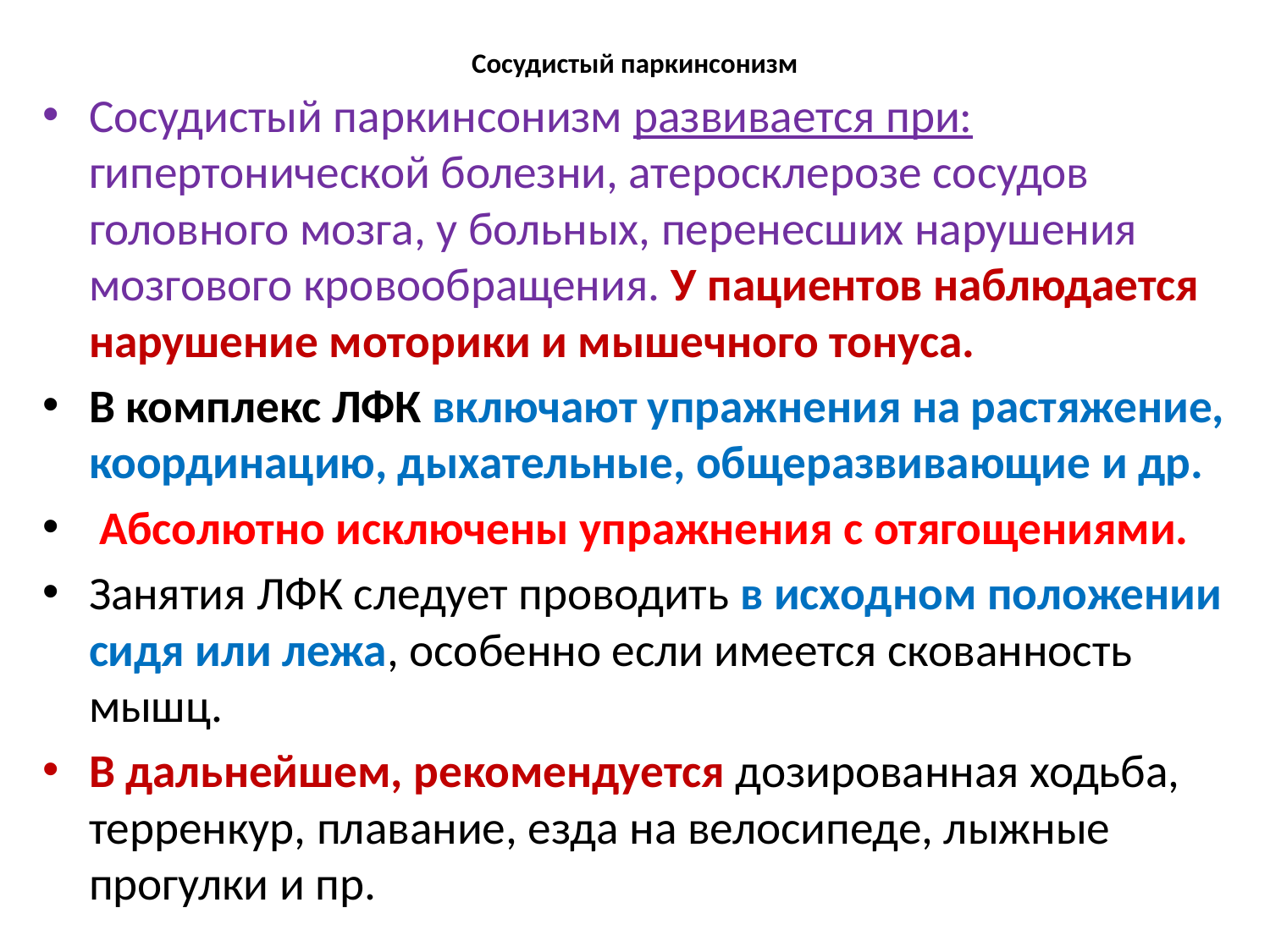

# Сосудистый паркинсонизм
Сосудистый паркинсонизм развивается при: гипертонической болезни, атеросклерозе сосудов головного мозга, у больных, перенесших нарушения мозгового кровообращения. У пациентов наблюдается нарушение моторики и мышечного тонуса.
В комплекс ЛФК включают упражнения на растяжение, координацию, дыхательные, общеразвивающие и др.
 Абсолютно исключены упражнения с отягощениями.
Занятия ЛФК следует проводить в исходном положении сидя или лежа, особенно если имеется скованность мышц.
В дальнейшем, рекомендуется дозированная ходьба, терренкур, плавание, езда на велосипеде, лыжные прогулки и пр.